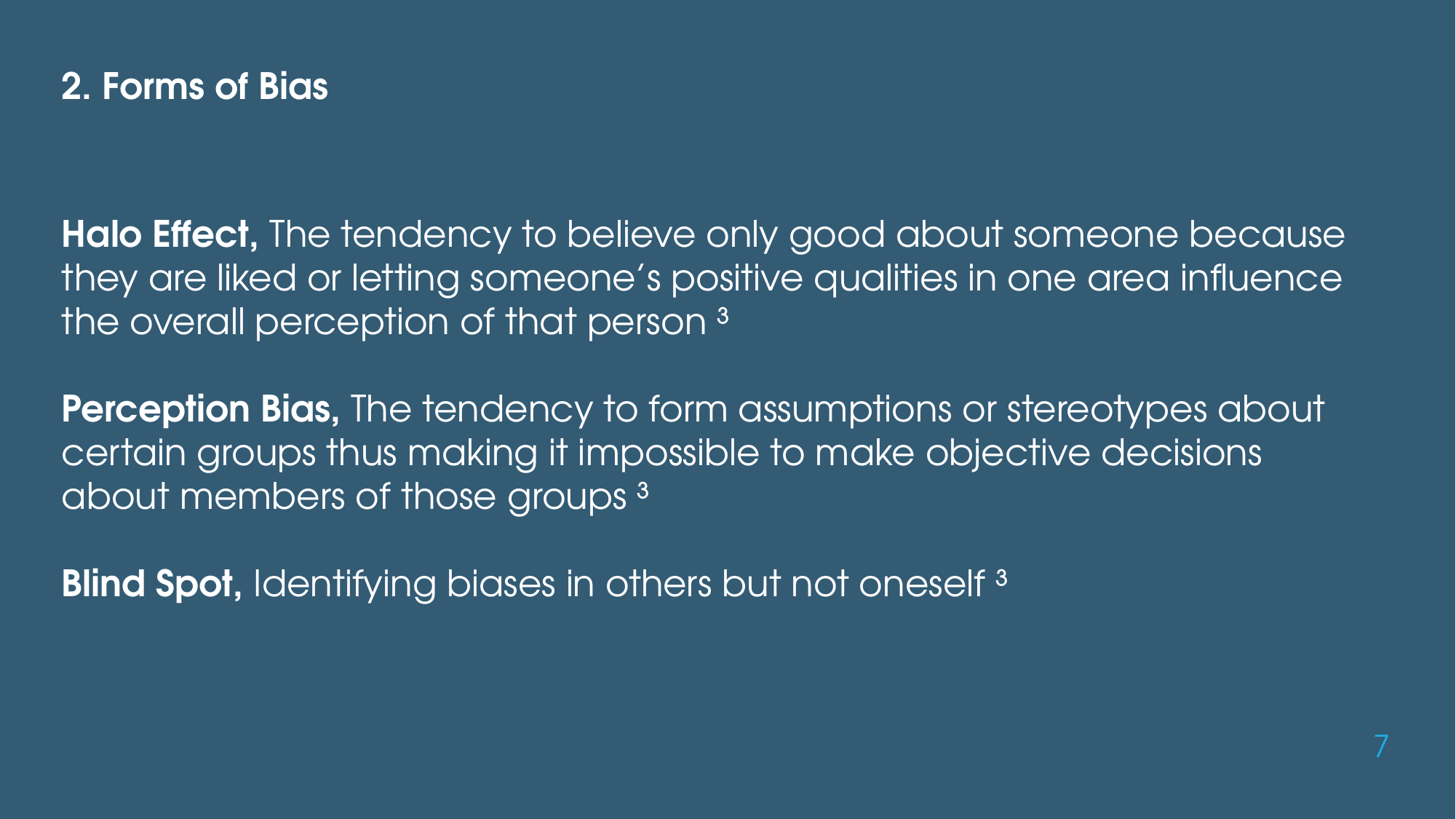

2. Forms of Bias
Halo Effect, The tendency to believe only good about someone because they are liked or letting someone’s positive qualities in one area influence the overall perception of that person ³

Perception Bias, The tendency to form assumptions or stereotypes about certain groups thus making it impossible to make objective decisions about members of those groups ³

Blind Spot, Identifying biases in others but not oneself ³
7